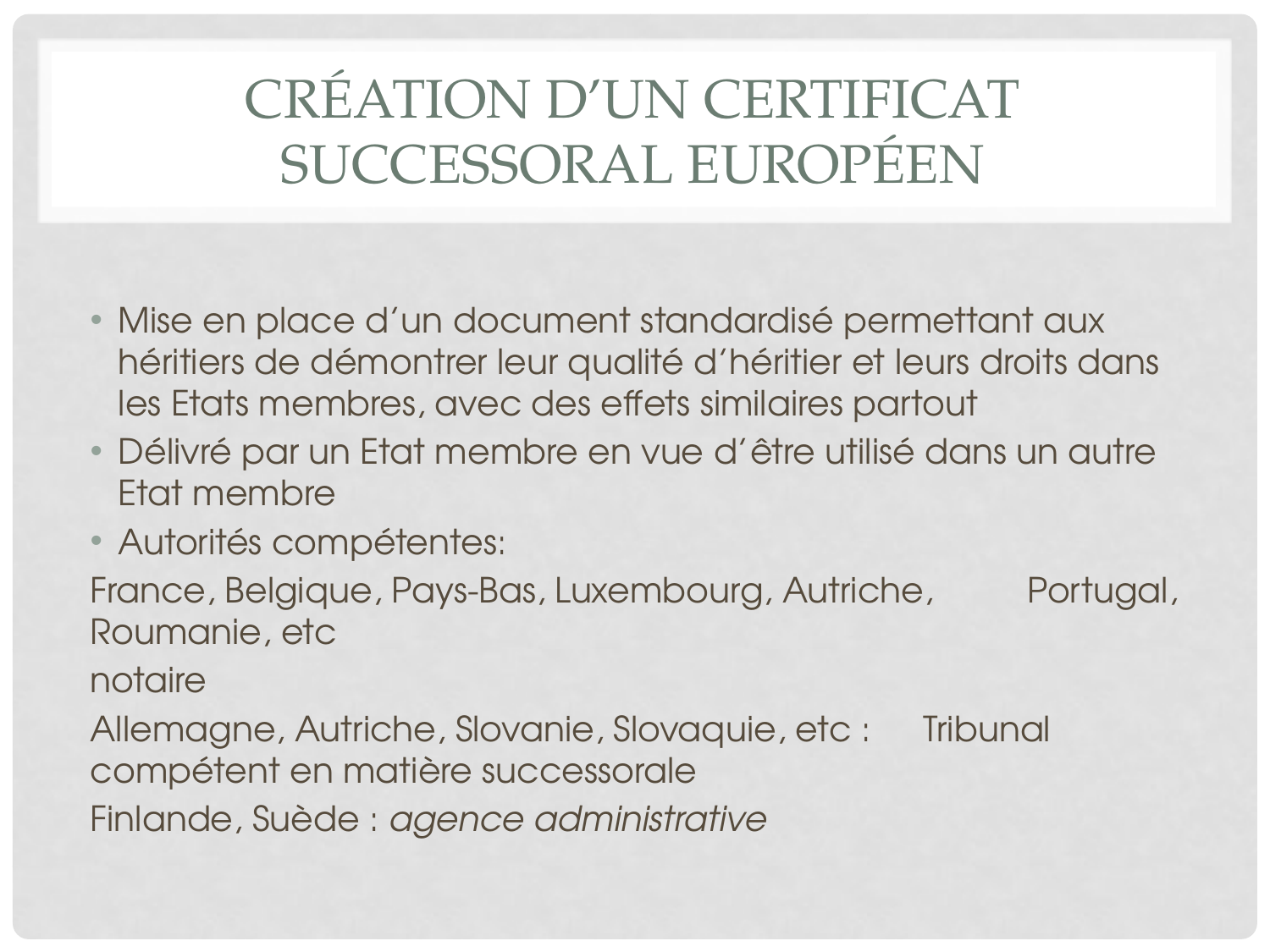

# CRÉATION d’UN CERTIFICAT SUCCESSORAL EUROPÉEN

Mise en place d’un document standardisé permettant aux héritiers de démontrer leur qualité d’héritier et leurs droits dans les Etats membres, avec des effets similaires partout
Délivré par un Etat membre en vue d’être utilisé dans un autre Etat membre
Autorités compétentes:
	France, Belgique, Pays-Bas, Luxembourg, Autriche, 	Portugal, Roumanie, etc
	notaire
	Allemagne, Autriche, Slovanie, Slovaquie, etc :	Tribunal compétent en matière successorale
	Finlande, Suède : agence administrative